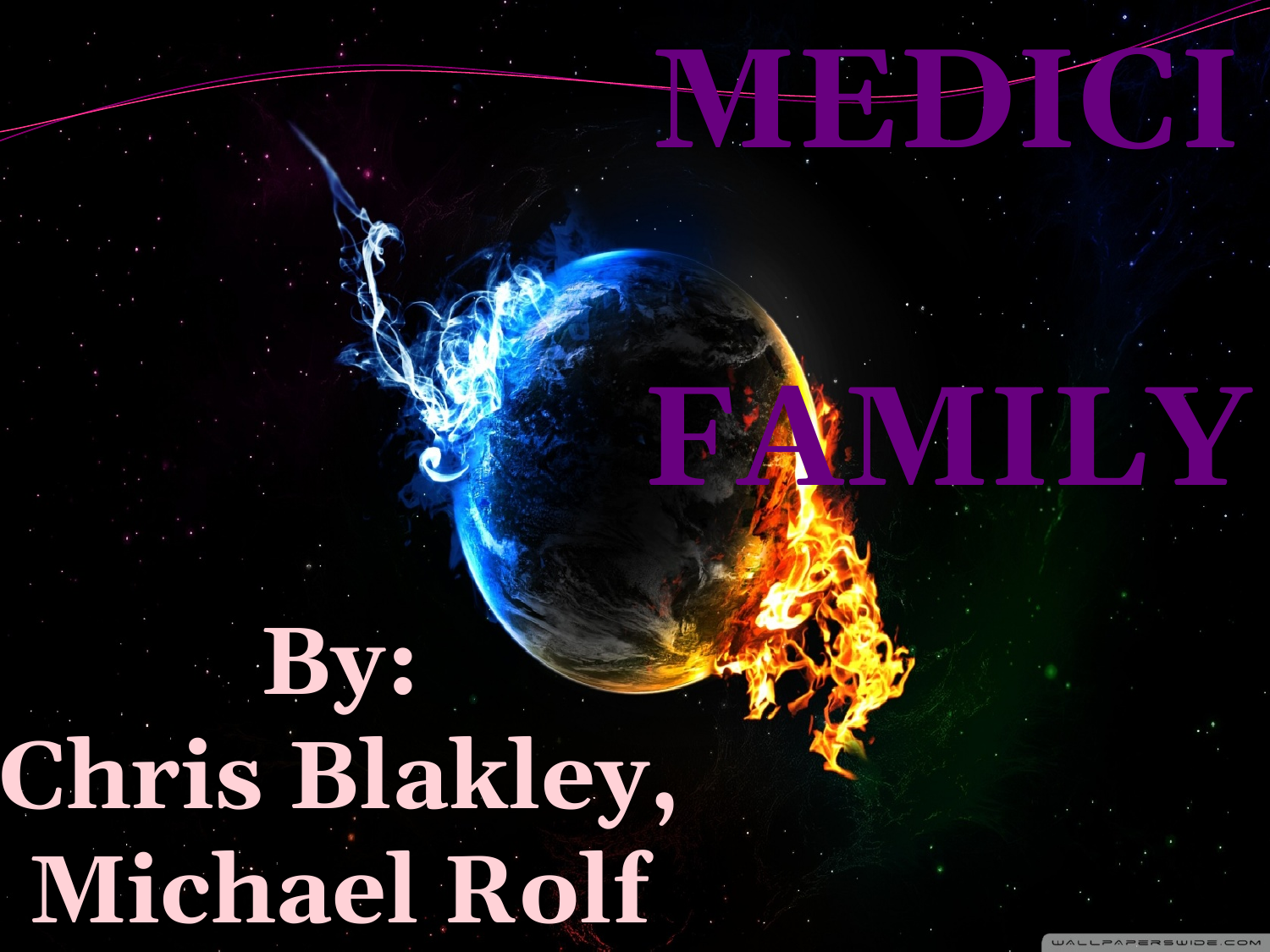

Medici
 Family
#
By:
Chris Blakley,
Michael Rolf